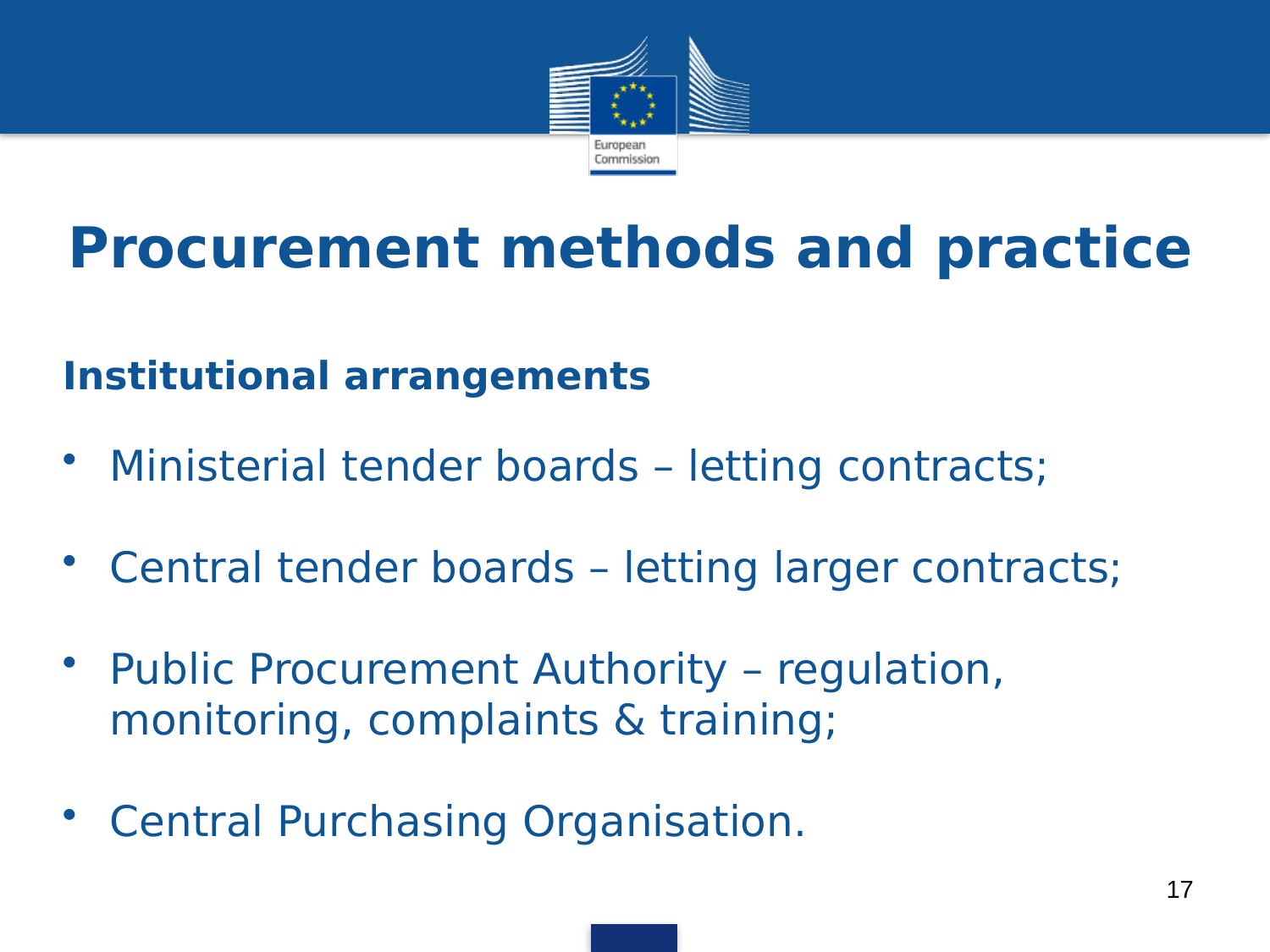

Procurement methods and practice
# Institutional arrangements
Ministerial tender boards – letting contracts;

Central tender boards – letting larger contracts;

Public Procurement Authority – regulation, monitoring, complaints & training;
Central Purchasing Organisation.
17